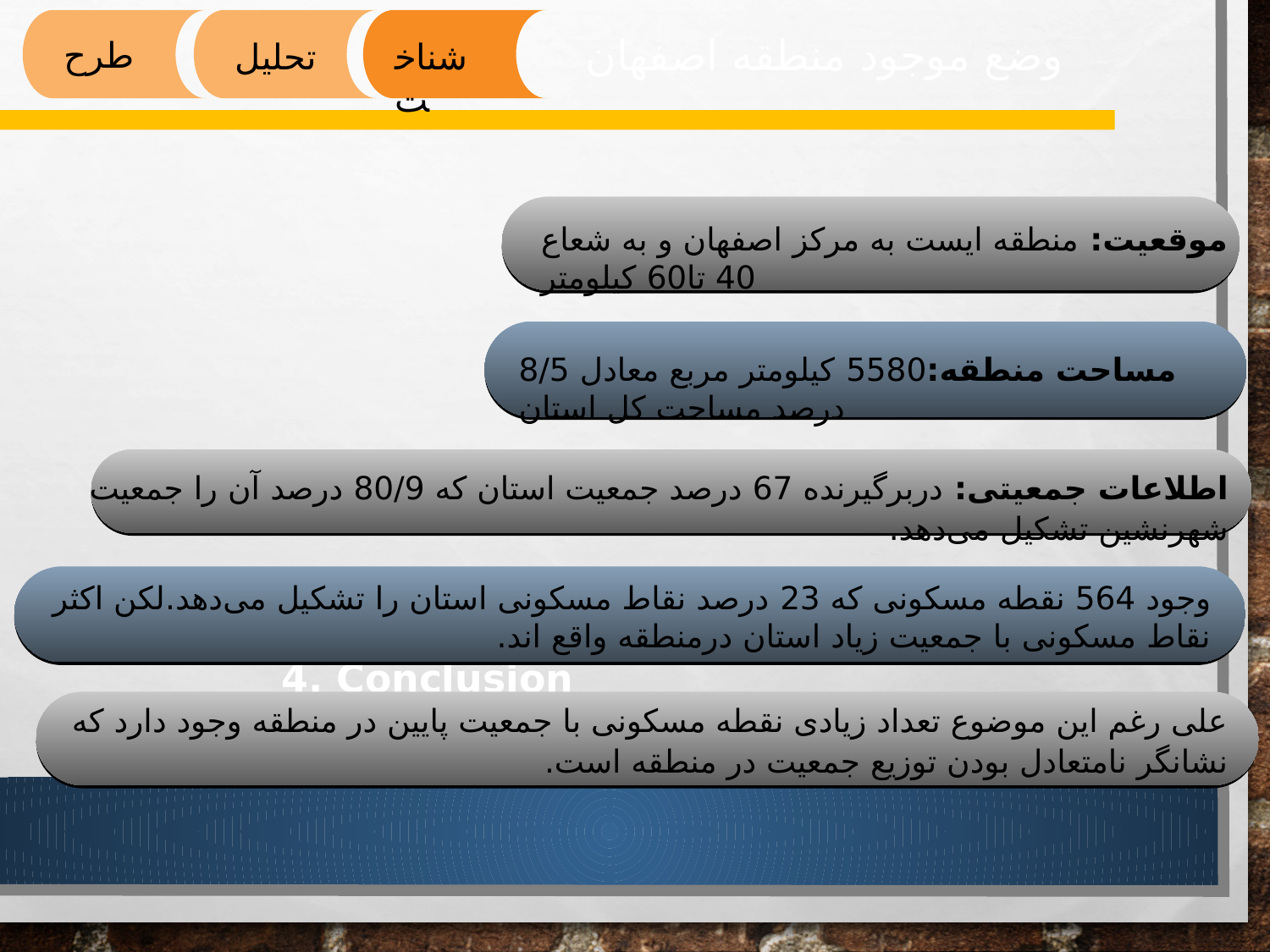

وضع موجود منطقه اصفهان
طرح
تحلیل
شناخت

موقعیت: منطقه ایست به مرکز اصفهان و به شعاع 40 تا60 کیلومتر

مساحت منطقه:5580 کیلومتر مربع معادل 8/5 درصد مساحت کل استان

اطلاعات جمعیتی: دربرگیرنده 67 درصد جمعیت استان که 80/9 درصد آن را جمعیت شهرنشین تشکیل می‌دهد.

وجود 564 نقطه مسکونی که 23 درصد نقاط مسکونی استان را تشکیل می‌دهد.لکن اکثر نقاط مسکونی با جمعیت زیاد استان درمنطقه واقع اند.
4. Conclusion

علی رغم این موضوع تعداد زیادی نقطه مسکونی با جمعیت پایین در منطقه وجود دارد که نشانگر نامتعادل بودن توزیع جمعیت در منطقه است.